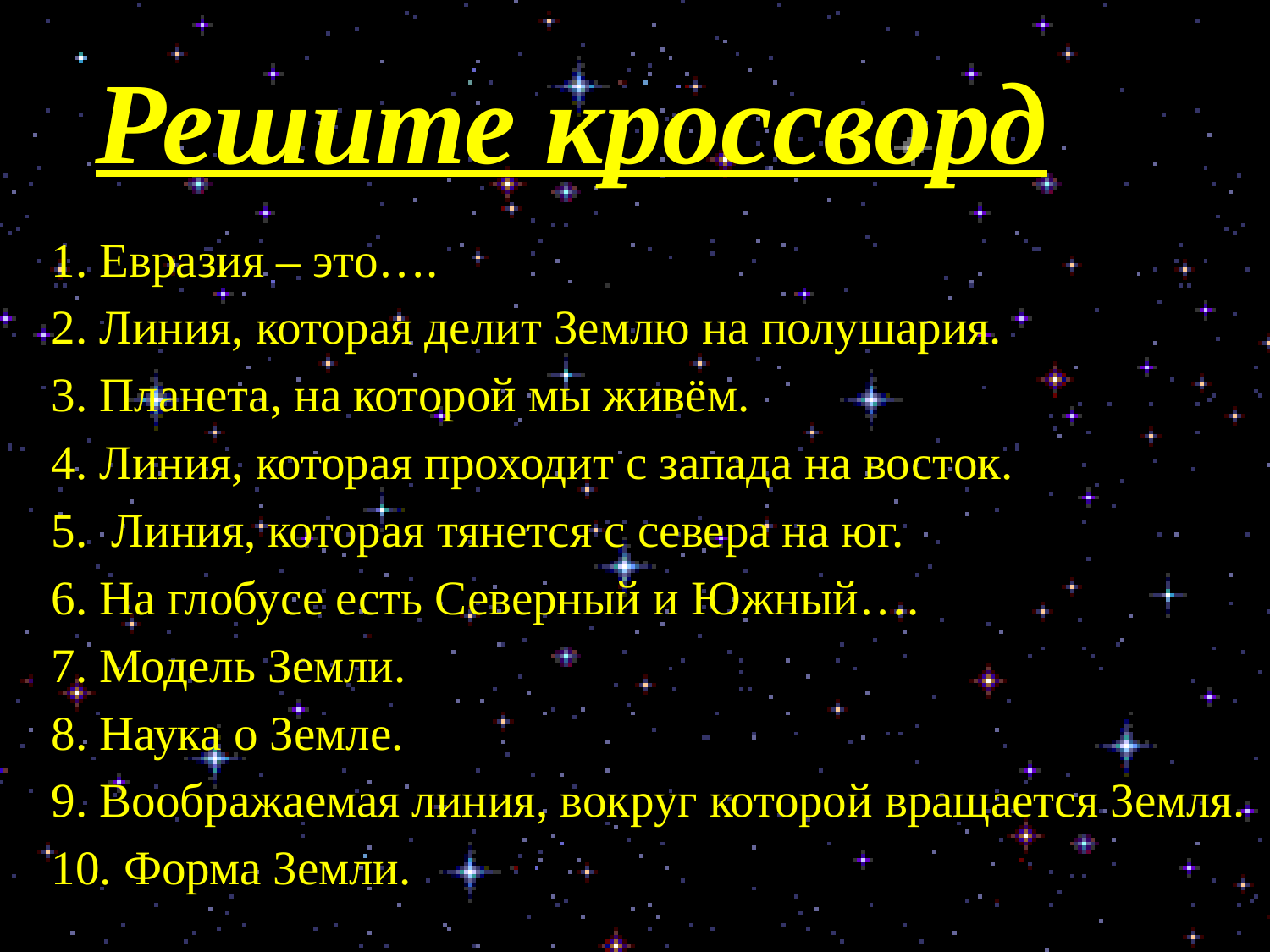

Решите кроссворд
1. Евразия – это….
2. Линия, которая делит Землю на полушария.
3. Планета, на которой мы живём.
4. Линия, которая проходит с запада на восток.
5.  Линия, которая тянется с севера на юг.
6. На глобусе есть Северный и Южный….
7. Модель Земли.
8. Наука о Земле.
9. Воображаемая линия, вокруг которой вращается Земля.
10. Форма Земли.